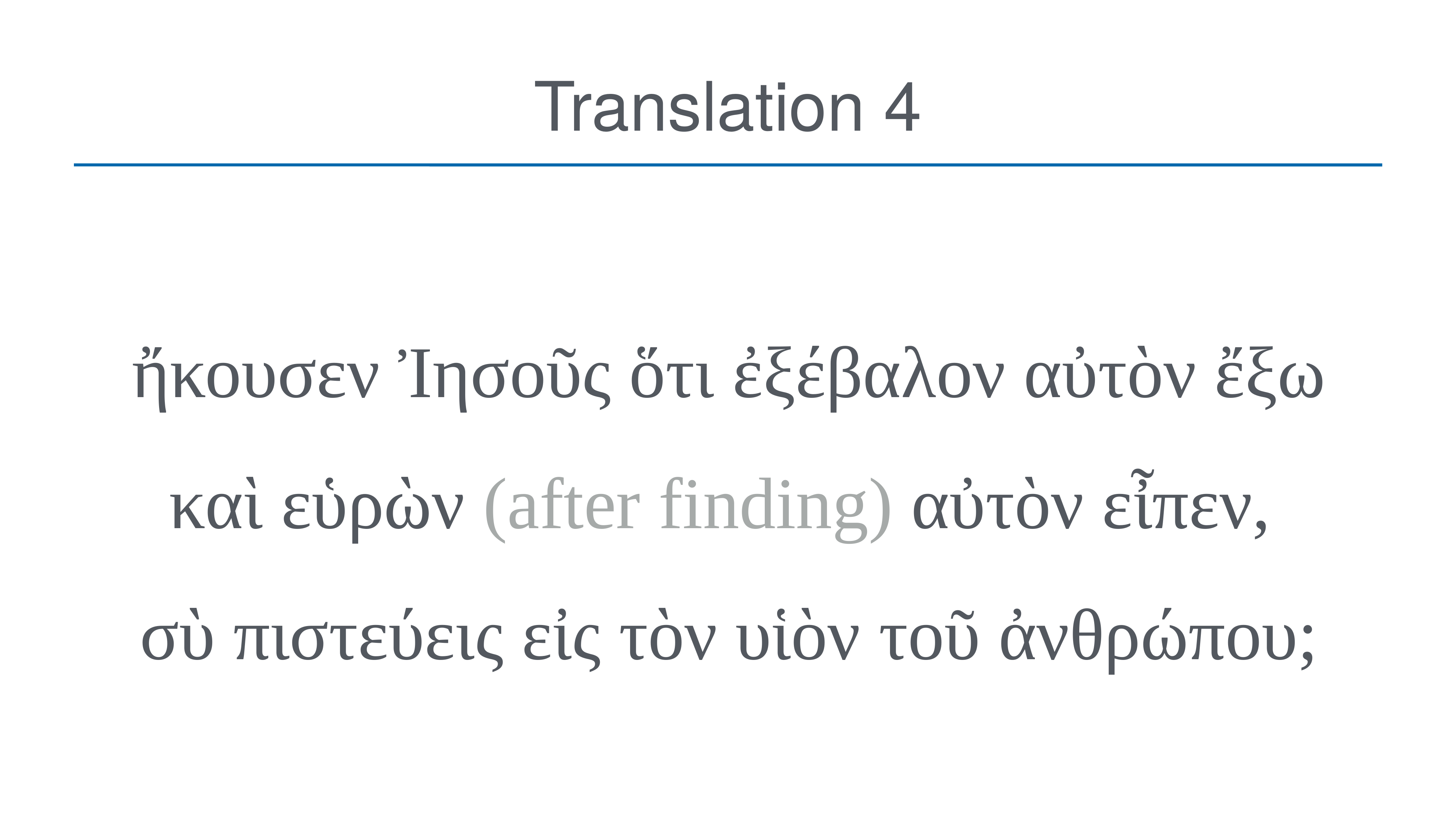

# Translation 4
ἤκουσεν Ἰησοῦς ὅτι ἐξέβαλον αὐτὸν ἔξω καὶ εὑρὼν (after finding) αὐτὸν εἶπεν,
σὺ πιστεύεις εἰς τὸν υἱὸν τοῦ ἀνθρώπου;